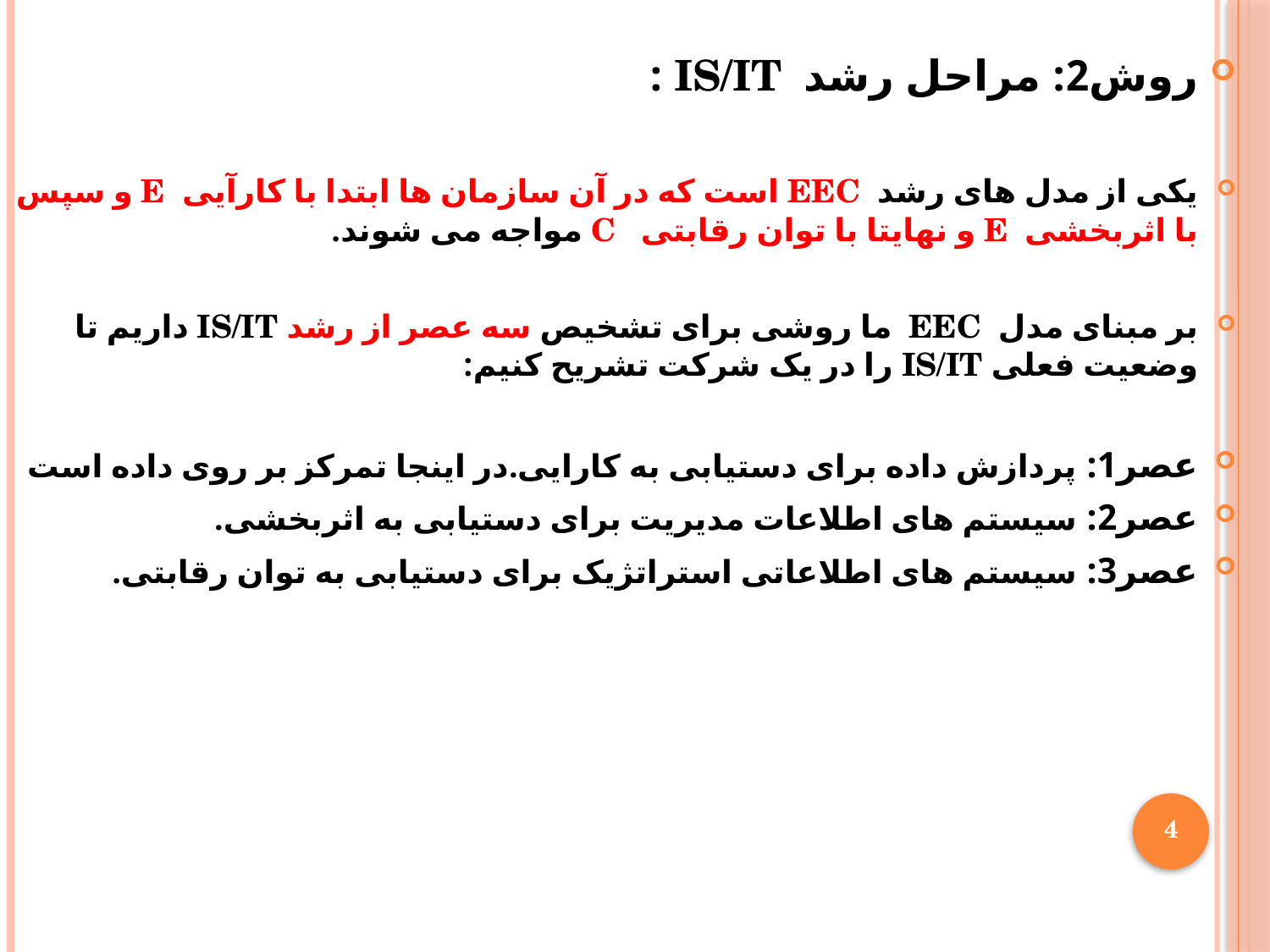

روش2: مراحل رشد  IS/IT :

یکی از مدل های رشد  EEC است که در آن سازمان ها ابتدا با کارآیی  E و سپس با اثربخشی  E و نهایتا با توان رقابتی   C مواجه می شوند.

بر مبنای مدل  EEC  ما روشی برای تشخیص سه عصر از رشد IS/IT داریم تا وضعیت فعلی IS/IT را در یک شرکت تشریح کنیم:

عصر1: پردازش داده برای دستیابی به کارایی.در اینجا تمرکز بر روی داده است
عصر2: سیستم های اطلاعات مدیریت برای دستیابی به اثربخشی.
عصر3: سیستم های اطلاعاتی استراتژیک برای دستیابی به توان رقابتی.
4